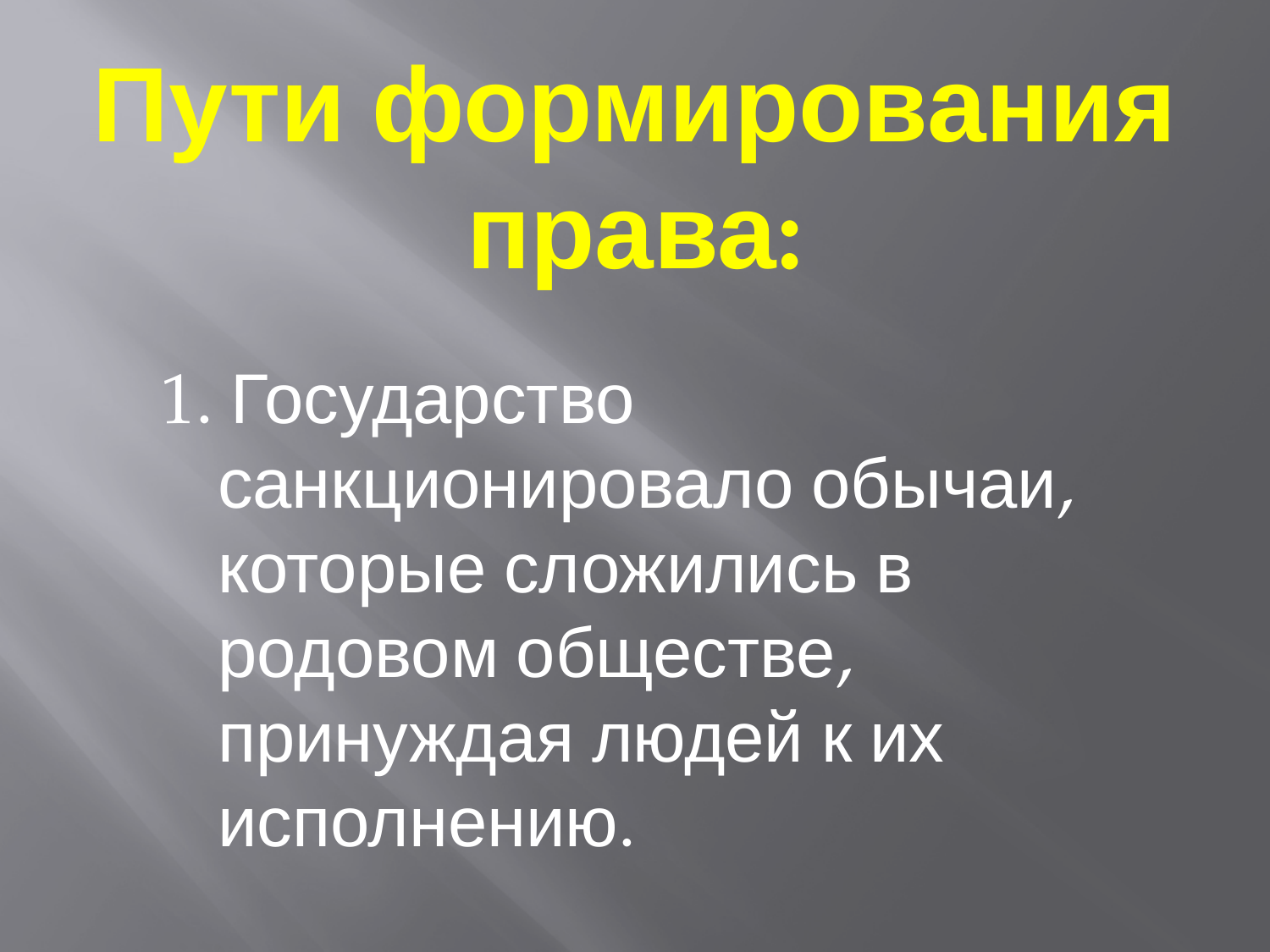

# Пути формирования права:
1. Государство санкционировало обычаи, которые сложились в родовом обществе, принуждая людей к их исполнению.